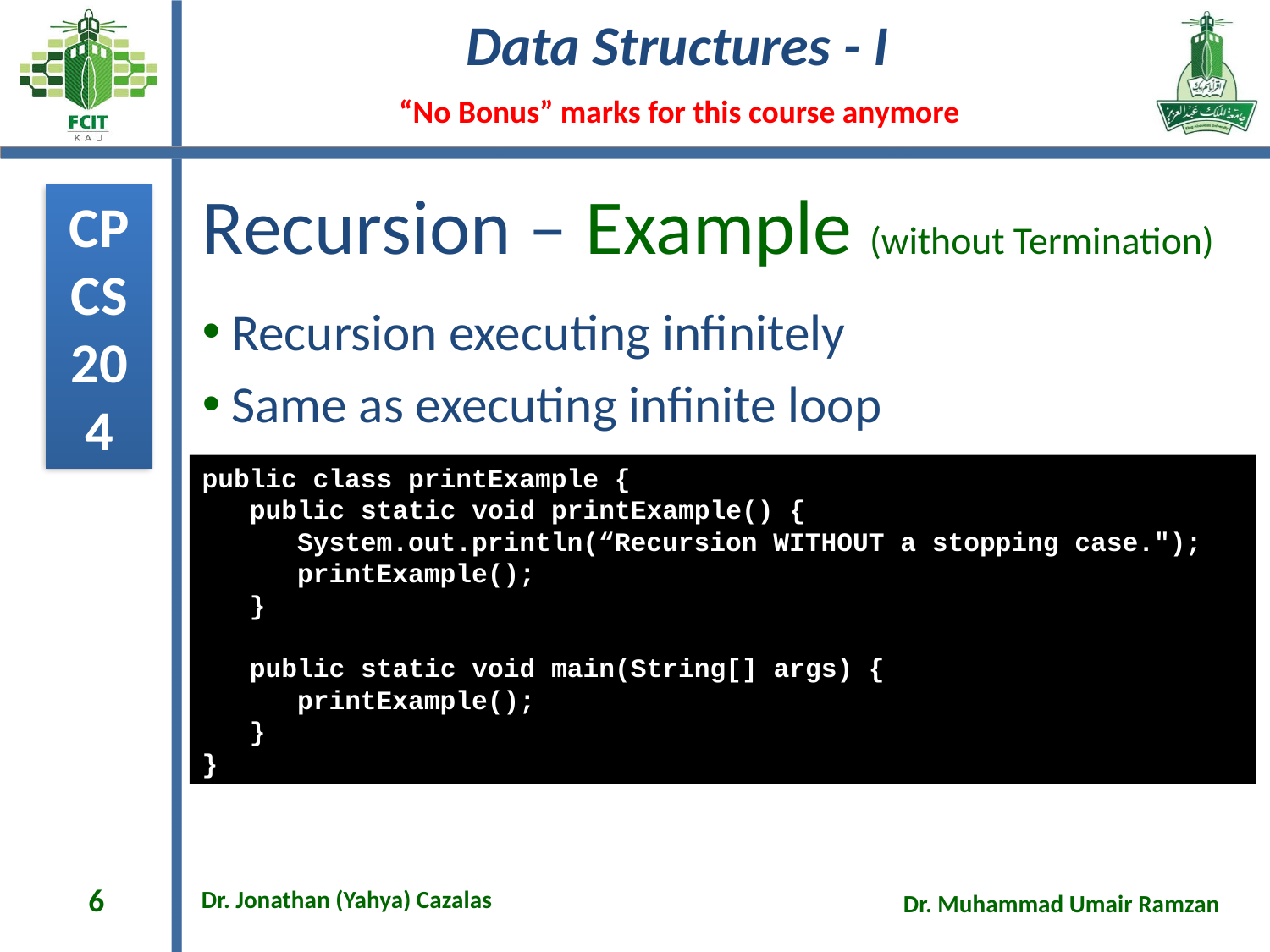

# Recursion – Example (without Termination)
Recursion executing infinitely
Same as executing infinite loop
public class printExample {
   public static void printExample() {
      System.out.println(“Recursion WITHOUT a stopping case.");
      printExample();
   }

   public static void main(String[] args) {
      printExample();
   }
}
6